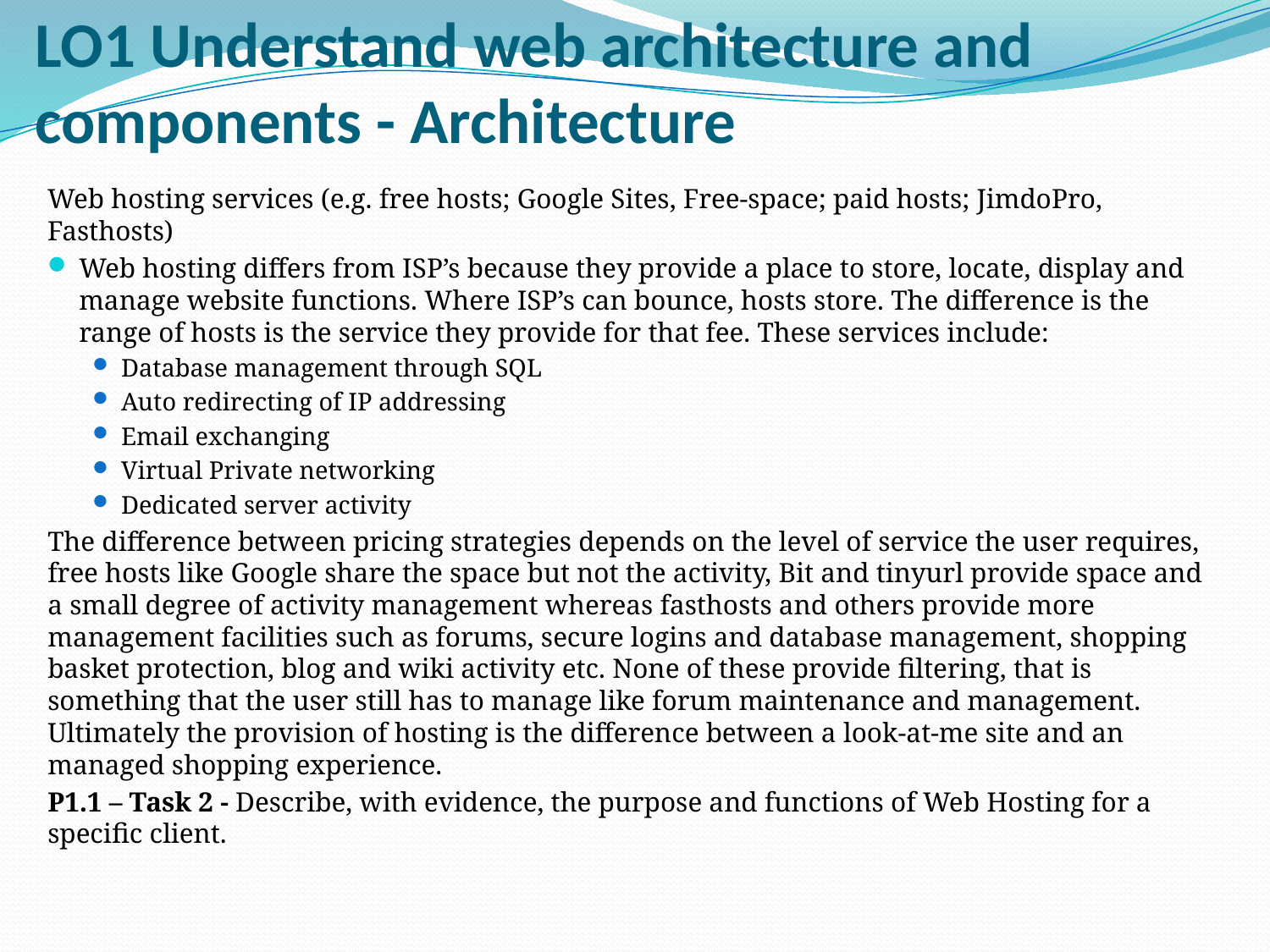

# LO1 Understand web architecture and components - Architecture
Web hosting services (e.g. free hosts; Google Sites, Free-space; paid hosts; JimdoPro, Fasthosts)
Web hosting differs from ISP’s because they provide a place to store, locate, display and manage website functions. Where ISP’s can bounce, hosts store. The difference is the range of hosts is the service they provide for that fee. These services include:
Database management through SQL
Auto redirecting of IP addressing
Email exchanging
Virtual Private networking
Dedicated server activity
The difference between pricing strategies depends on the level of service the user requires, free hosts like Google share the space but not the activity, Bit and tinyurl provide space and a small degree of activity management whereas fasthosts and others provide more management facilities such as forums, secure logins and database management, shopping basket protection, blog and wiki activity etc. None of these provide filtering, that is something that the user still has to manage like forum maintenance and management. Ultimately the provision of hosting is the difference between a look-at-me site and an managed shopping experience.
P1.1 – Task 2 - Describe, with evidence, the purpose and functions of Web Hosting for a specific client.